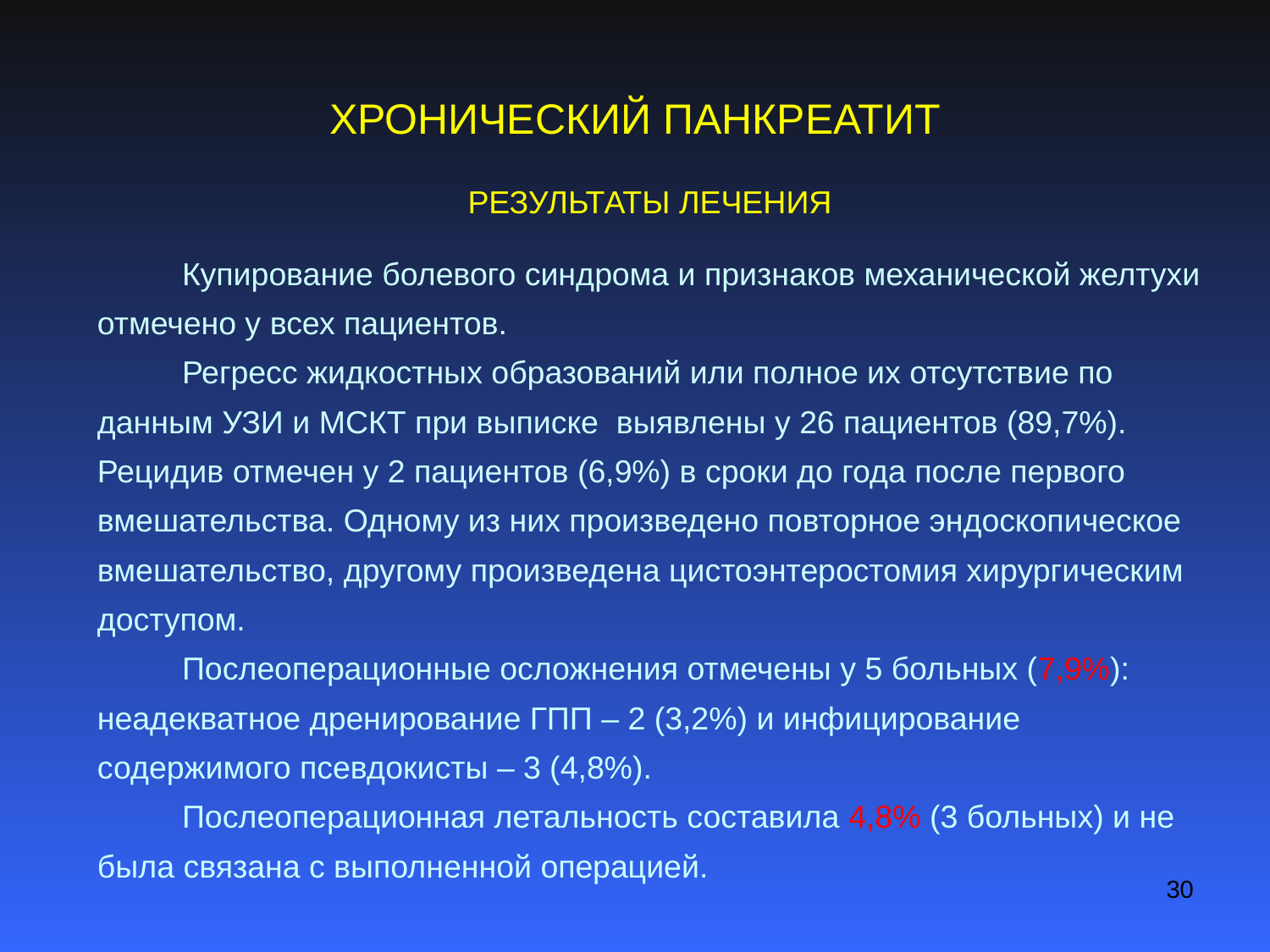

# ХРОНИЧЕСКИЙ ПАНКРЕАТИТ
РЕЗУЛЬТАТЫ ЛЕЧЕНИЯ
Купирование болевого синдрома и признаков механической желтухи отмечено у всех пациентов.
Регресс жидкостных образований или полное их отсутствие по данным УЗИ и МСКТ при выписке  выявлены у 26 пациентов (89,7%). Рецидив отмечен у 2 пациентов (6,9%) в сроки до года после первого вмешательства. Одному из них произведено повторное эндоскопическое вмешательство, другому произведена цистоэнтеростомия хирургическим доступом.
Послеоперационные осложнения отмечены у 5 больных (7,9%): неадекватное дренирование ГПП – 2 (3,2%) и инфицирование содержимого псевдокисты – 3 (4,8%).
Послеоперационная летальность составила 4,8% (3 больных) и не была связана с выполненной операцией.
30